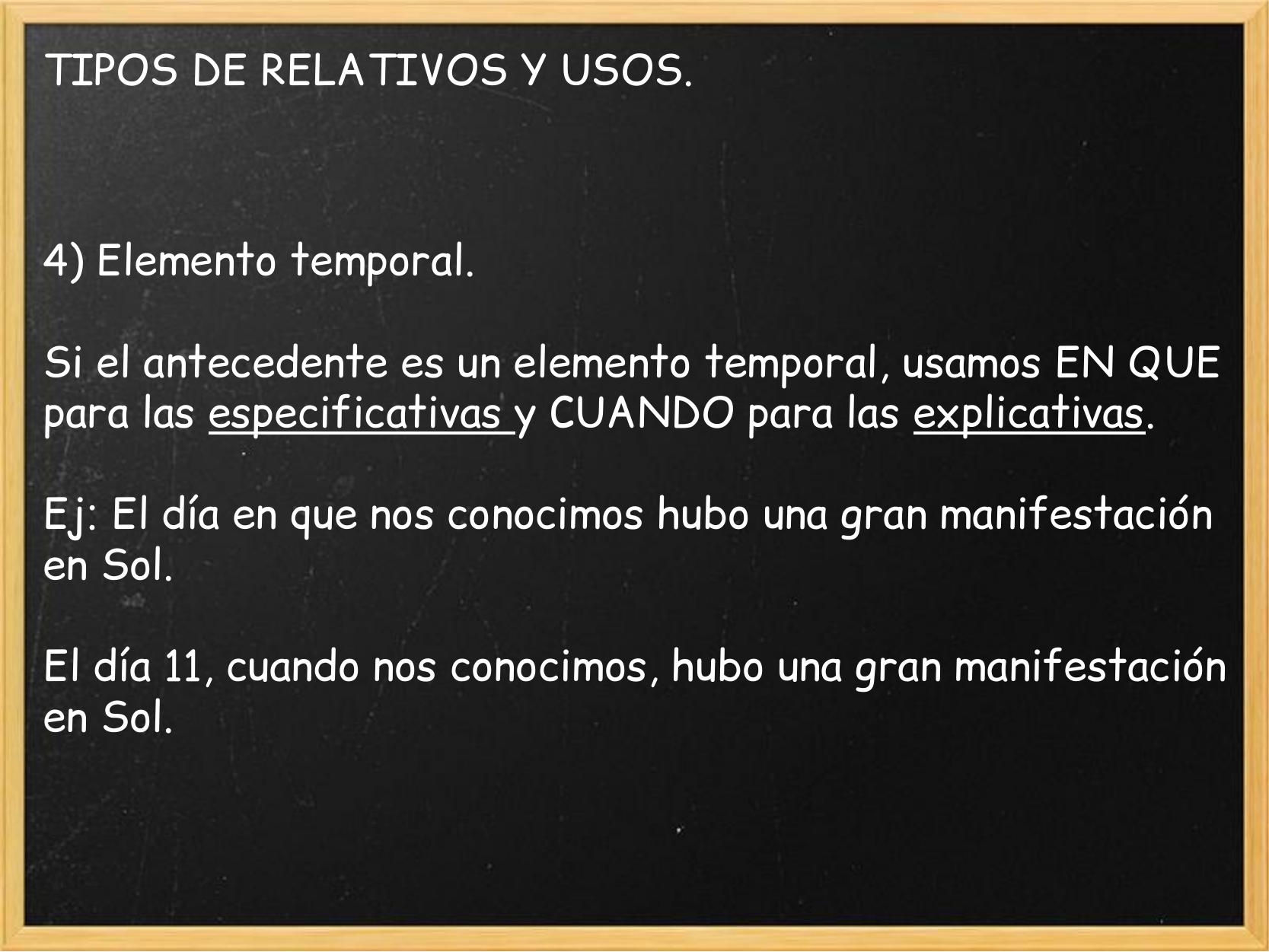

# TIPOS DE RELATIVOS Y USOS.
4) Elemento temporal.

Si el antecedente es un elemento temporal, usamos EN QUE para las especificativas y CUANDO para las explicativas.

Ej: El día en que nos conocimos hubo una gran manifestación en Sol.

El día 11, cuando nos conocimos, hubo una gran manifestación en Sol.